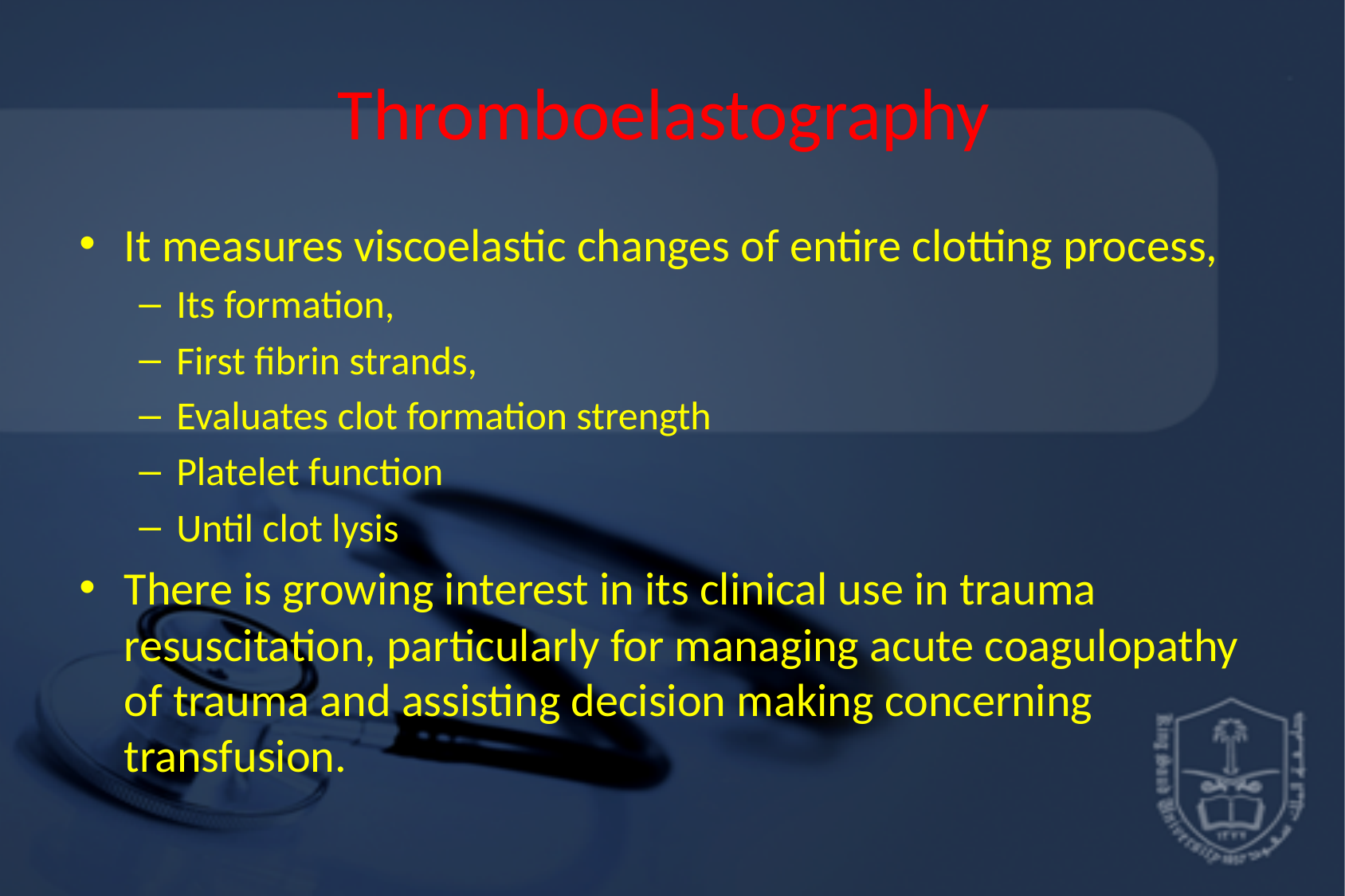

# Thromboelastography
It measures viscoelastic changes of entire clotting process,
Its formation,
First fibrin strands,
Evaluates clot formation strength
Platelet function
Until clot lysis
There is growing interest in its clinical use in trauma resuscitation, particularly for managing acute coagulopathy of trauma and assisting decision making concerning transfusion.